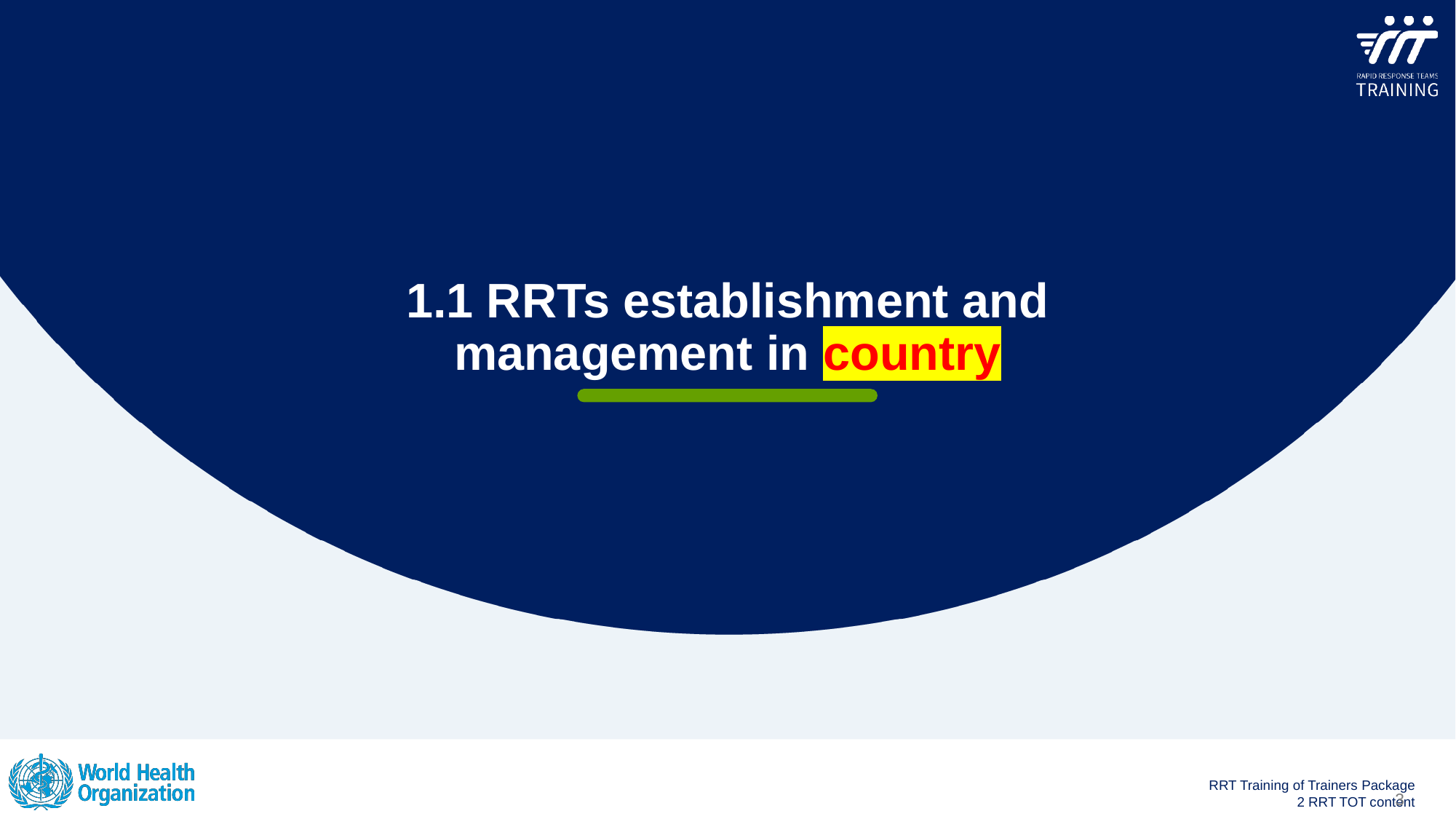

1.1 RRTs establishment and management in country